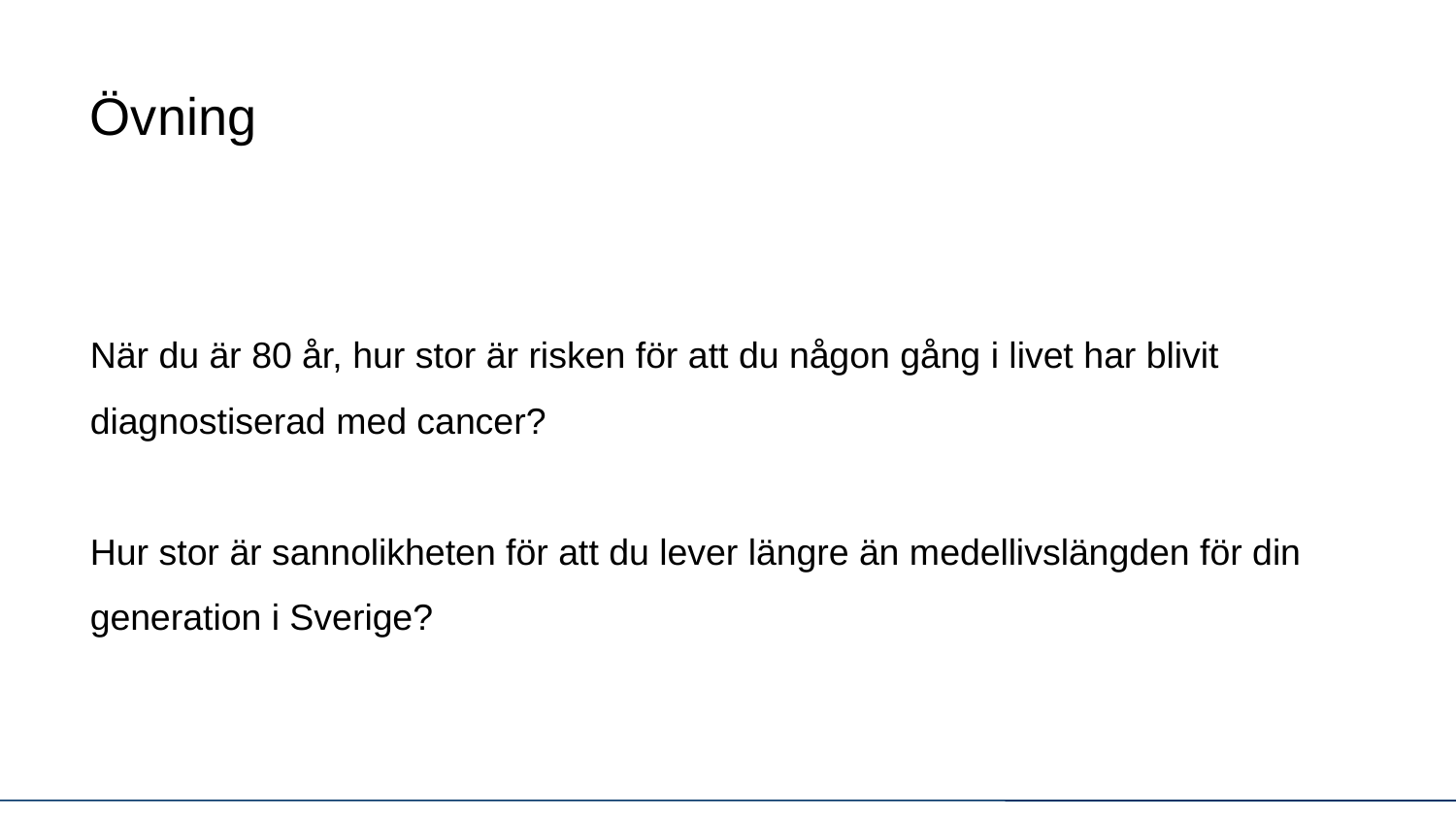

Övning
När du är 80 år, hur stor är risken för att du någon gång i livet har blivit diagnostiserad med cancer?

Hur stor är sannolikheten för att du lever längre än medellivslängden för din generation i Sverige?